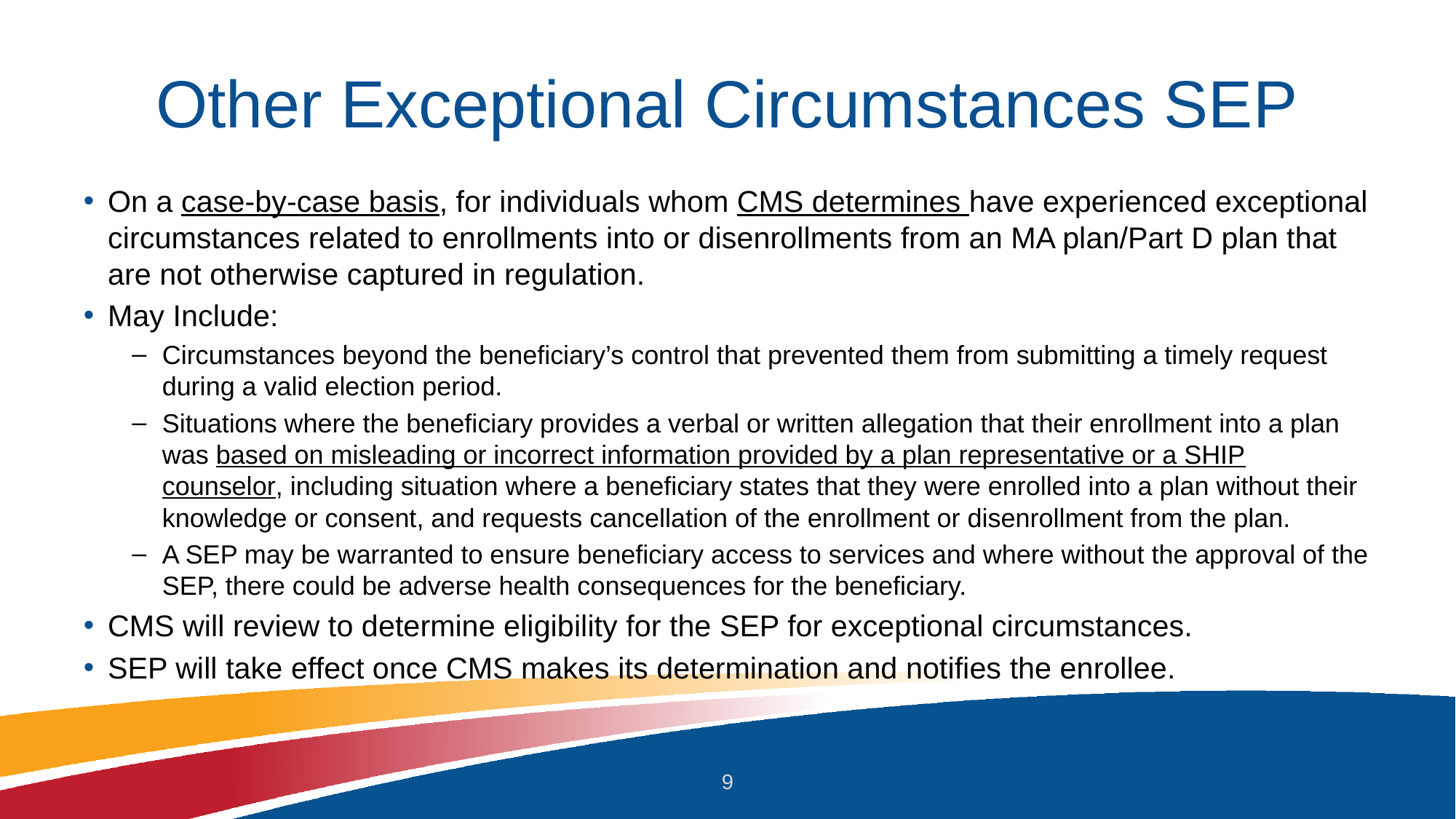

# Other Exceptional Circumstances SEP
On a case-by-case basis, for individuals whom CMS determines have experienced exceptional circumstances related to enrollments into or disenrollments from an MA plan/Part D plan that are not otherwise captured in regulation.
May Include:
Circumstances beyond the beneficiary’s control that prevented them from submitting a timely request during a valid election period.
Situations where the beneficiary provides a verbal or written allegation that their enrollment into a plan was based on misleading or incorrect information provided by a plan representative or a SHIP counselor, including situation where a beneficiary states that they were enrolled into a plan without their knowledge or consent, and requests cancellation of the enrollment or disenrollment from the plan.
A SEP may be warranted to ensure beneficiary access to services and where without the approval of the SEP, there could be adverse health consequences for the beneficiary.
CMS will review to determine eligibility for the SEP for exceptional circumstances.
SEP will take effect once CMS makes its determination and notifies the enrollee.

9